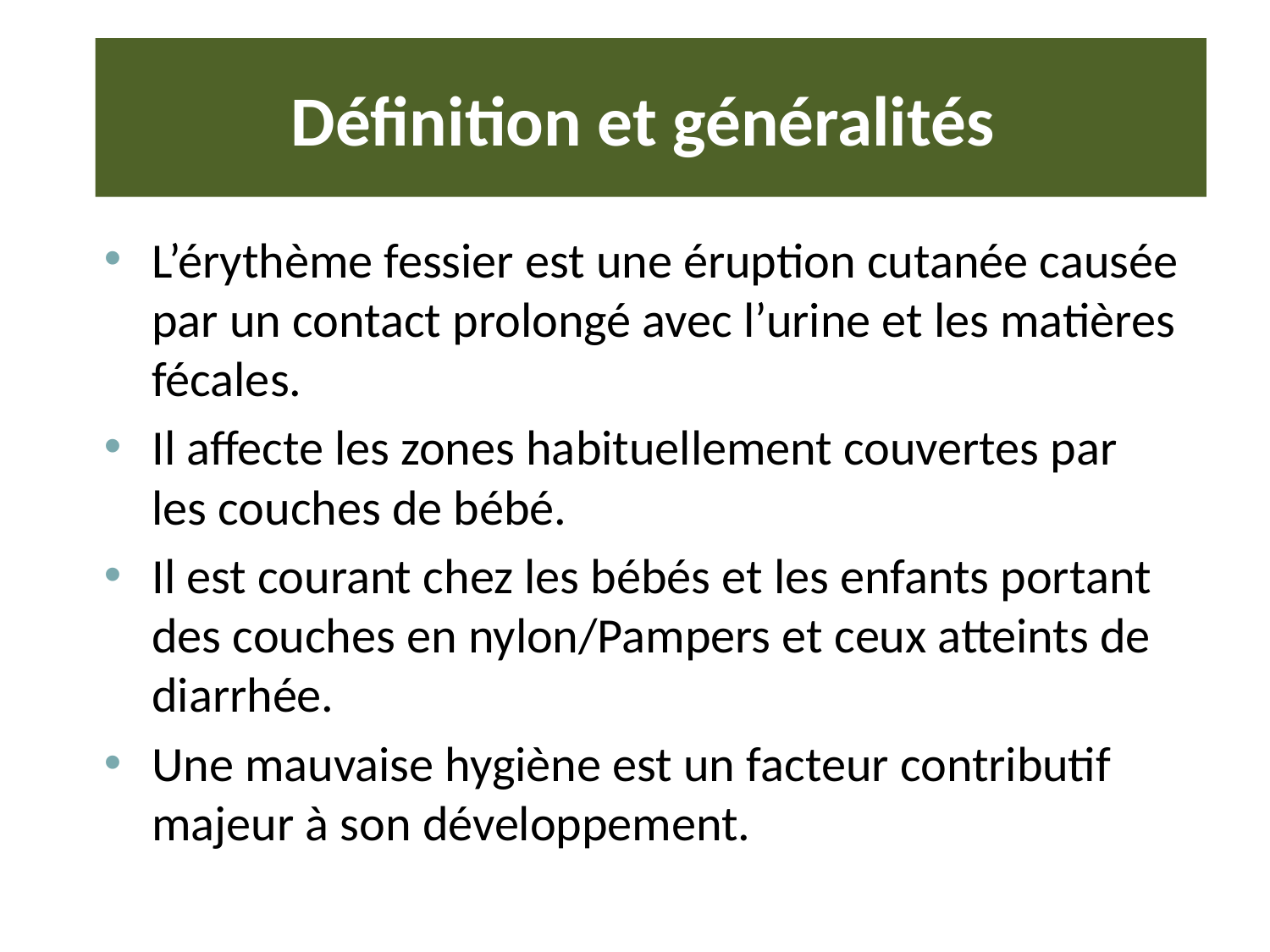

# Définition et généralités
L’érythème fessier est une éruption cutanée causée par un contact prolongé avec l’urine et les matières fécales.
Il affecte les zones habituellement couvertes par les couches de bébé.
Il est courant chez les bébés et les enfants portant des couches en nylon/Pampers et ceux atteints de diarrhée.
Une mauvaise hygiène est un facteur contributif majeur à son développement.